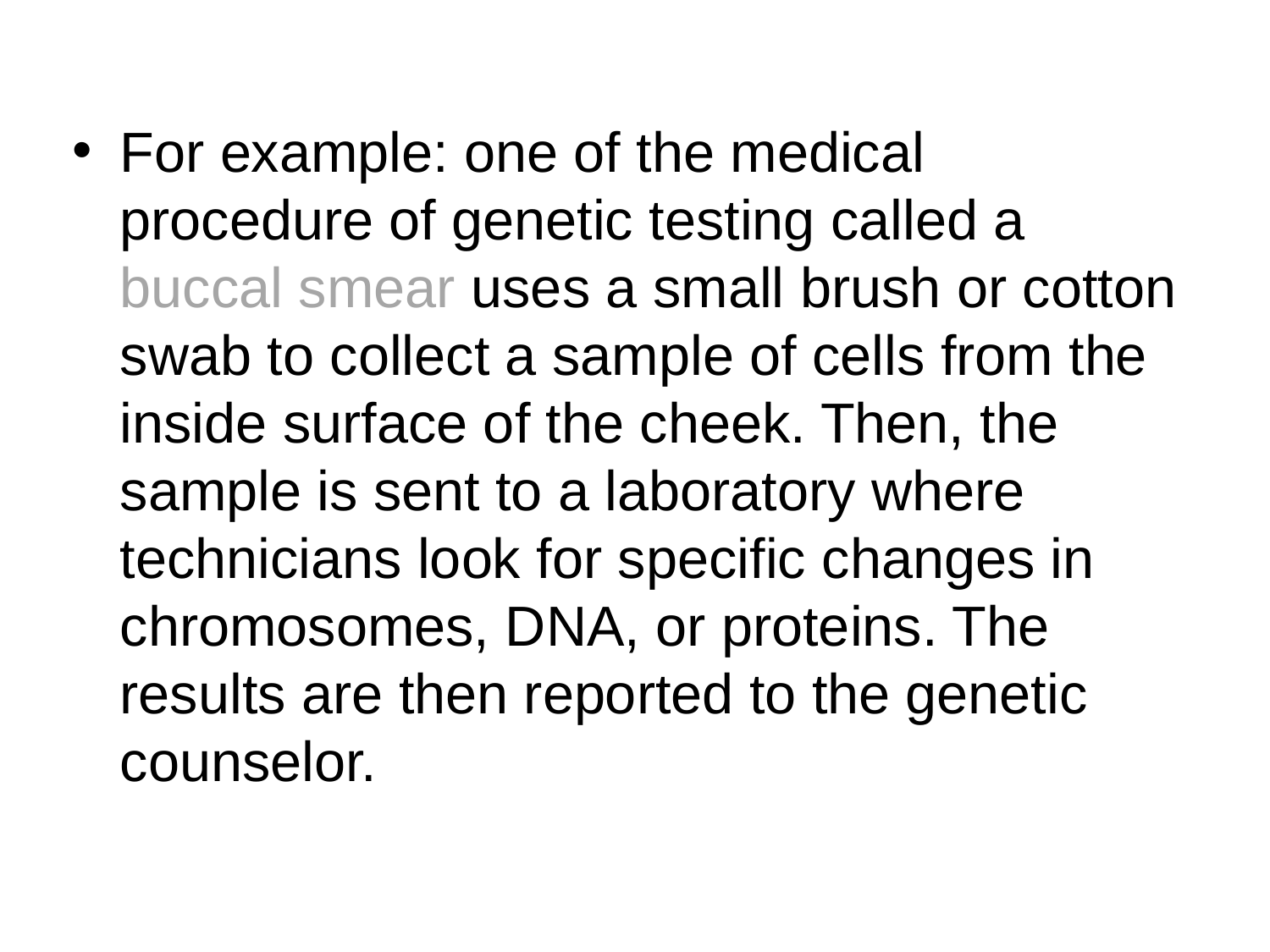

For example: one of the medical procedure of genetic testing called a buccal smear uses a small brush or cotton swab to collect a sample of cells from the inside surface of the cheek. Then, the sample is sent to a laboratory where technicians look for specific changes in chromosomes, DNA, or proteins. The results are then reported to the genetic counselor.